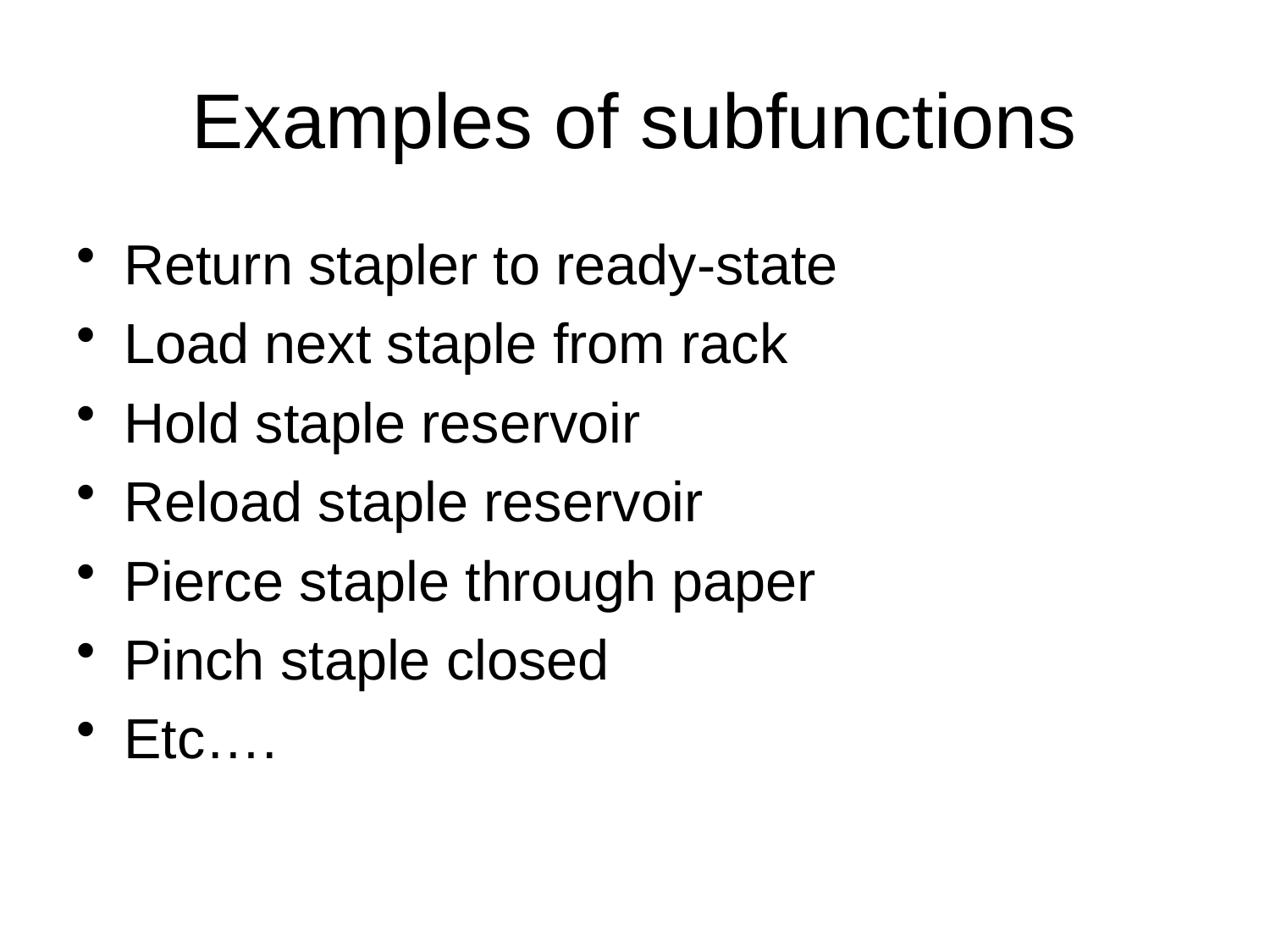

# Examples of subfunctions
Return stapler to ready-state
Load next staple from rack
Hold staple reservoir
Reload staple reservoir
Pierce staple through paper
Pinch staple closed
Etc….